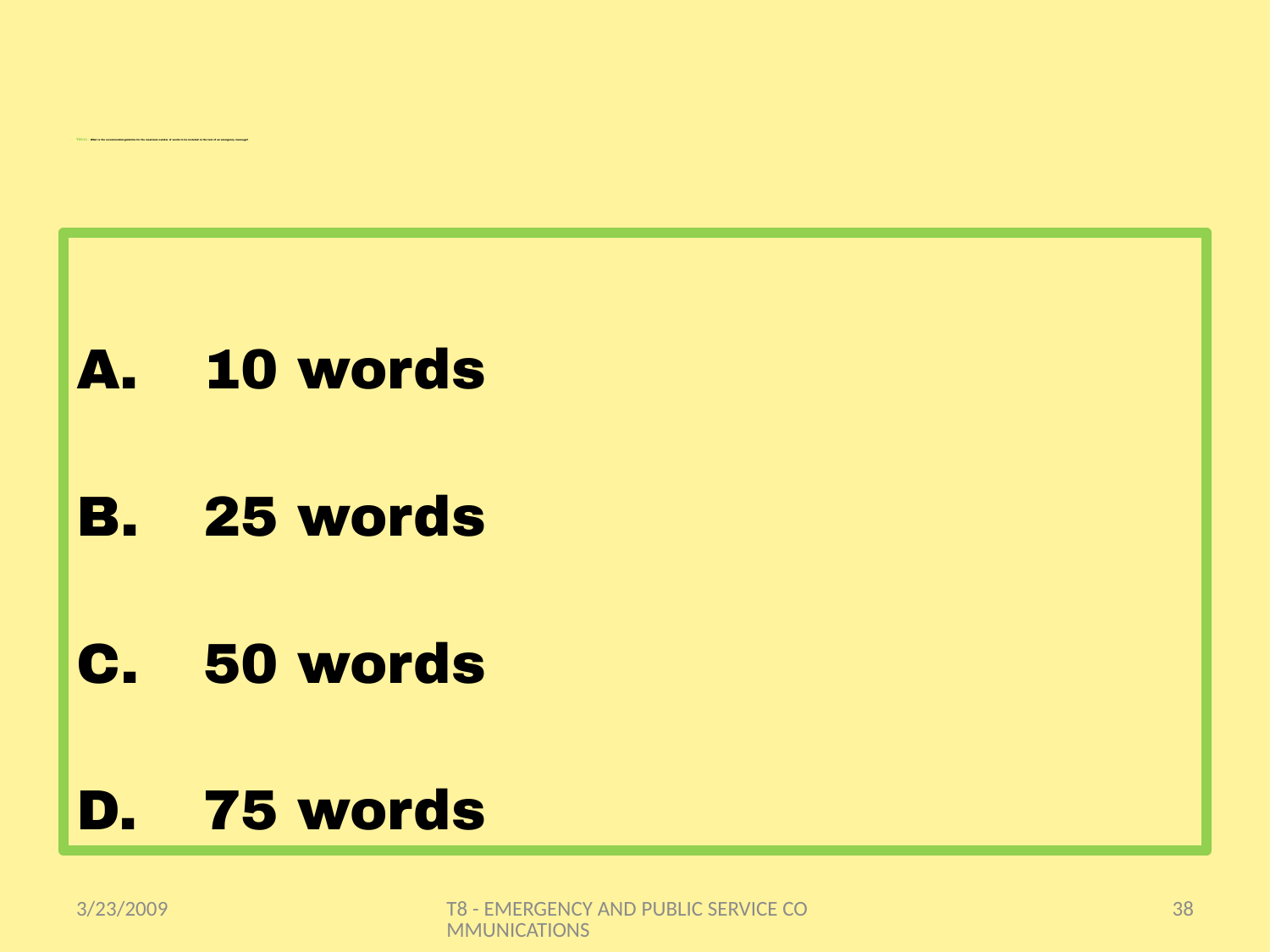

# T8C11 - What is the recommended guideline for the maximum number of words to be included in the text of an emergency message?

10 words
25 words
50 words
75 words
3/23/2009
T8 - EMERGENCY AND PUBLIC SERVICE COMMUNICATIONS
38